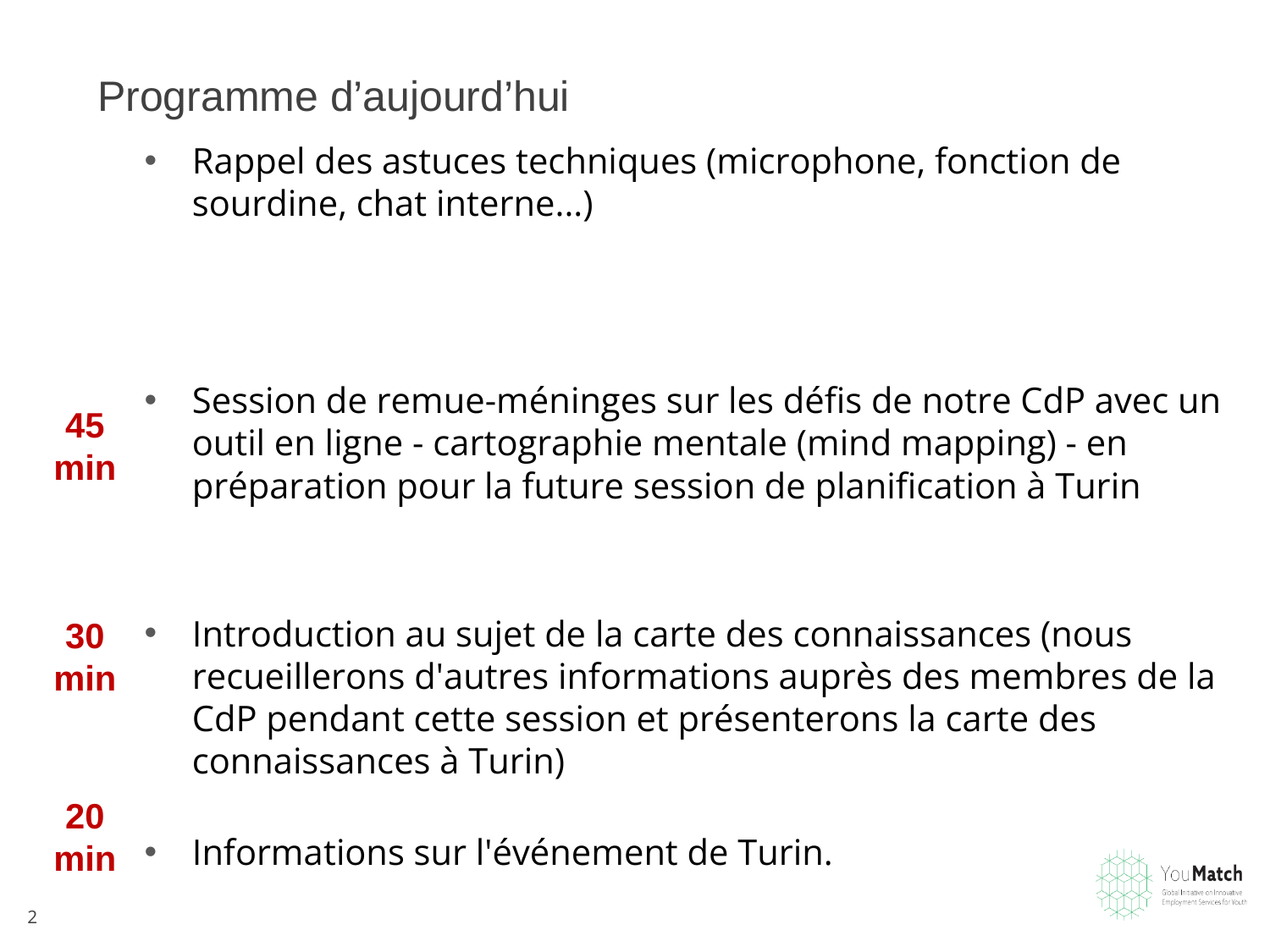

# Programme d’aujourd’hui
Rappel des astuces techniques (microphone, fonction de sourdine, chat interne...)

Session de remue-méninges sur les défis de notre CdP avec un outil en ligne - cartographie mentale (mind mapping) - en préparation pour la future session de planification à Turin

Introduction au sujet de la carte des connaissances (nous recueillerons d'autres informations auprès des membres de la CdP pendant cette session et présenterons la carte des connaissances à Turin)
Informations sur l'événement de Turin.
45 min
30 min
20 min
2